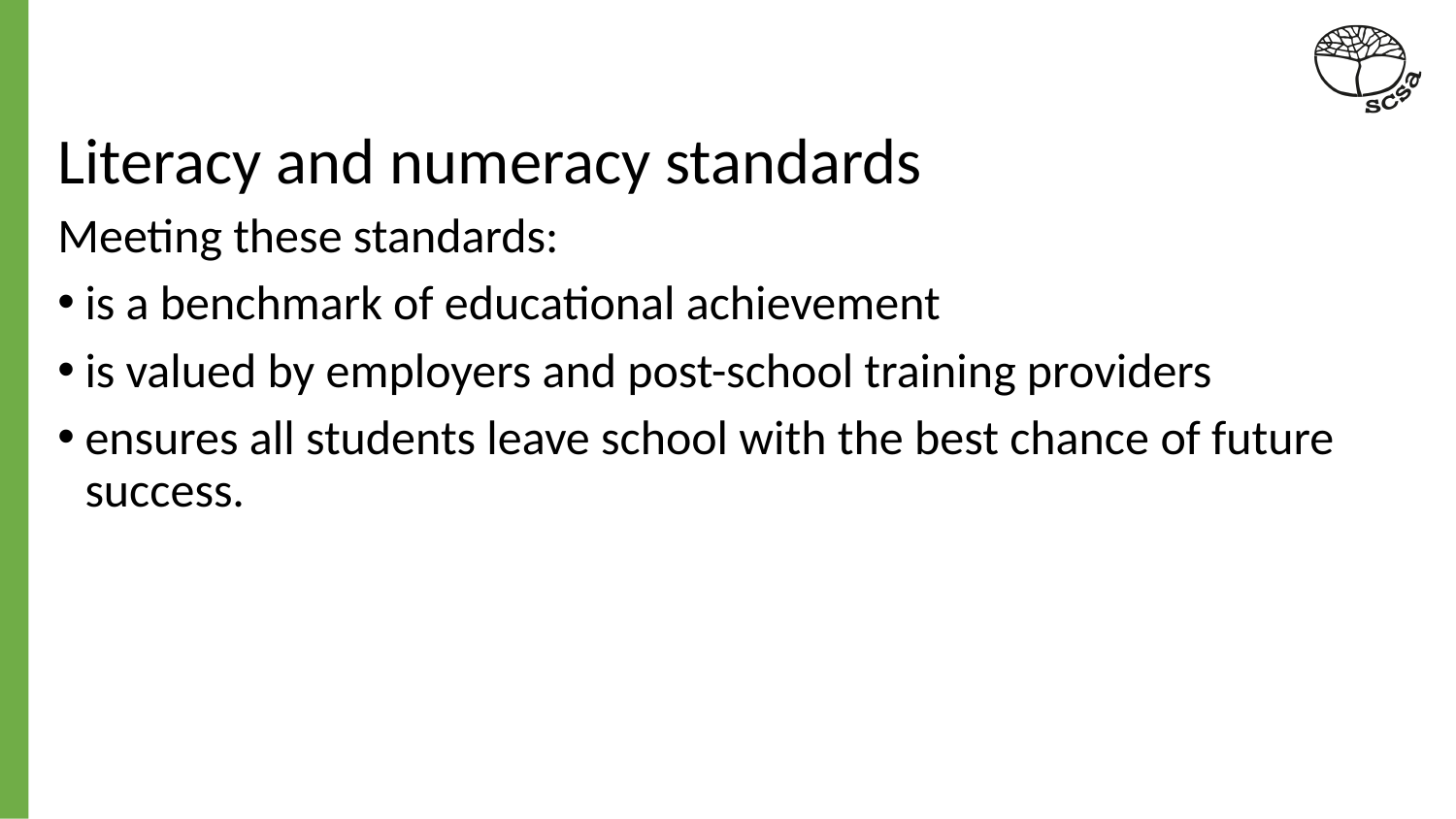

# Literacy and numeracy standards
Meeting these standards:
is a benchmark of educational achievement
is valued by employers and post-school training providers
ensures all students leave school with the best chance of future success.